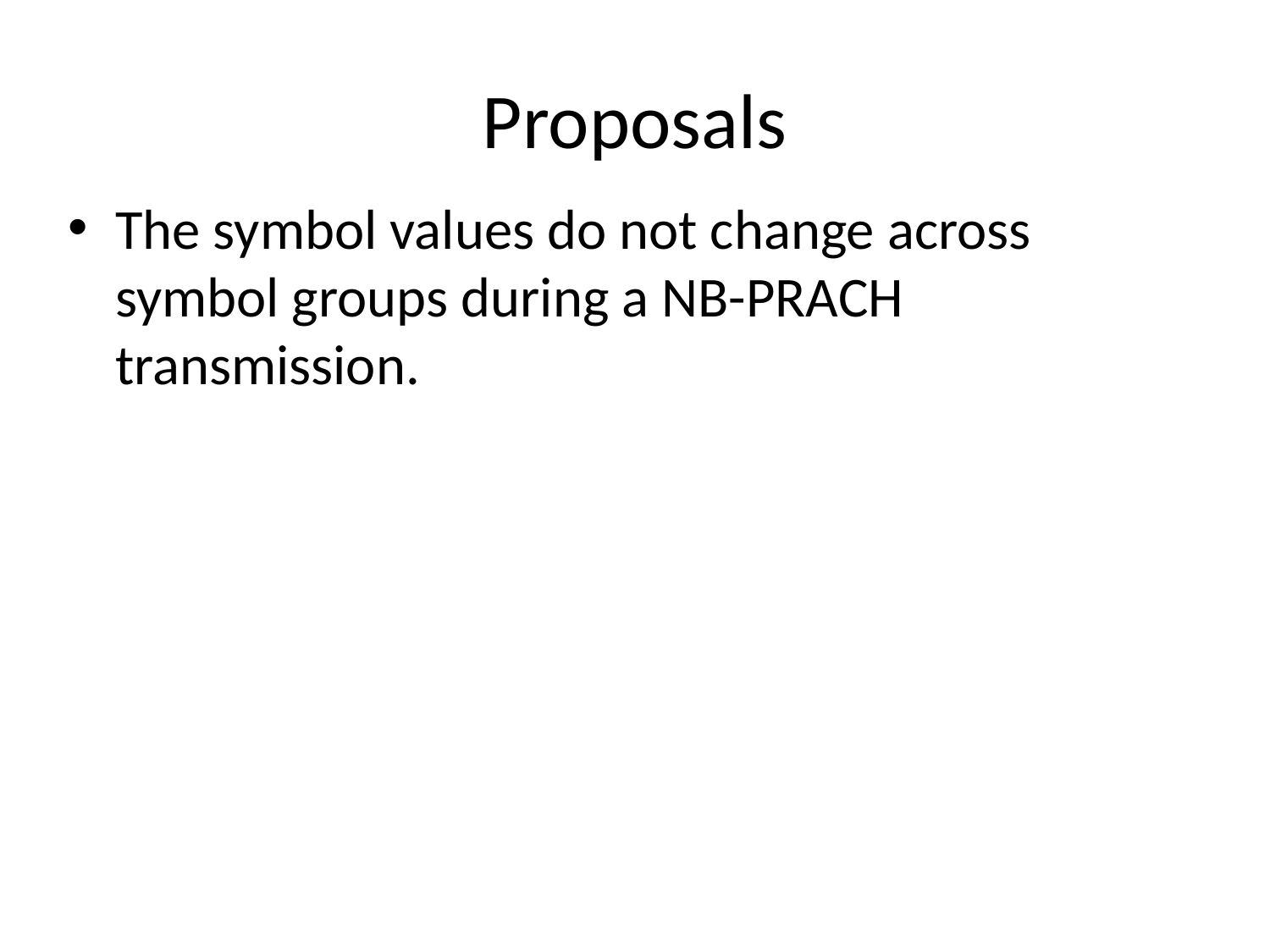

# Proposals
The symbol values do not change across symbol groups during a NB-PRACH transmission.